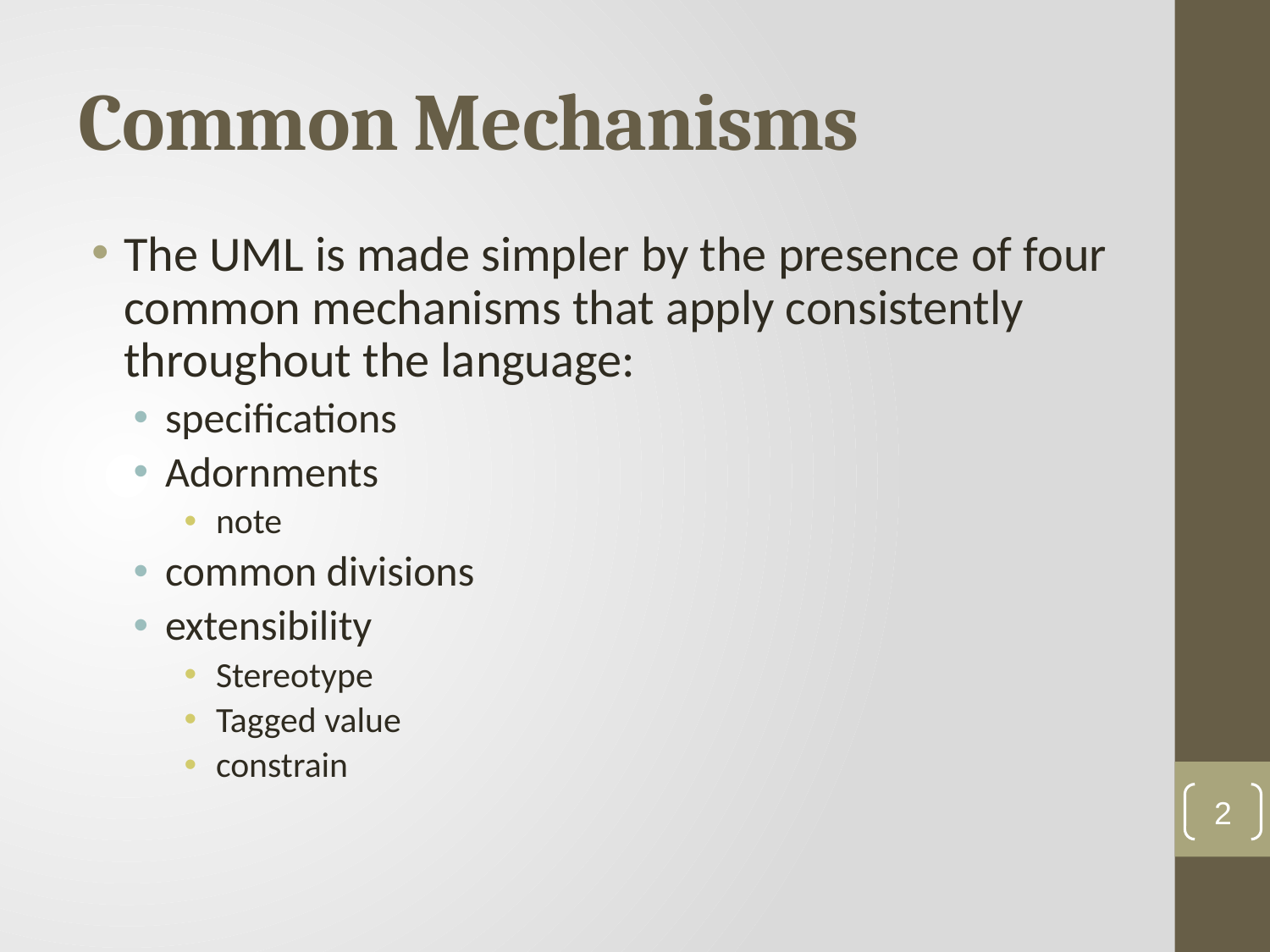

# Common Mechanisms
The UML is made simpler by the presence of four common mechanisms that apply consistently throughout the language:
specifications
Adornments
note
common divisions
extensibility
Stereotype
Tagged value
constrain
2